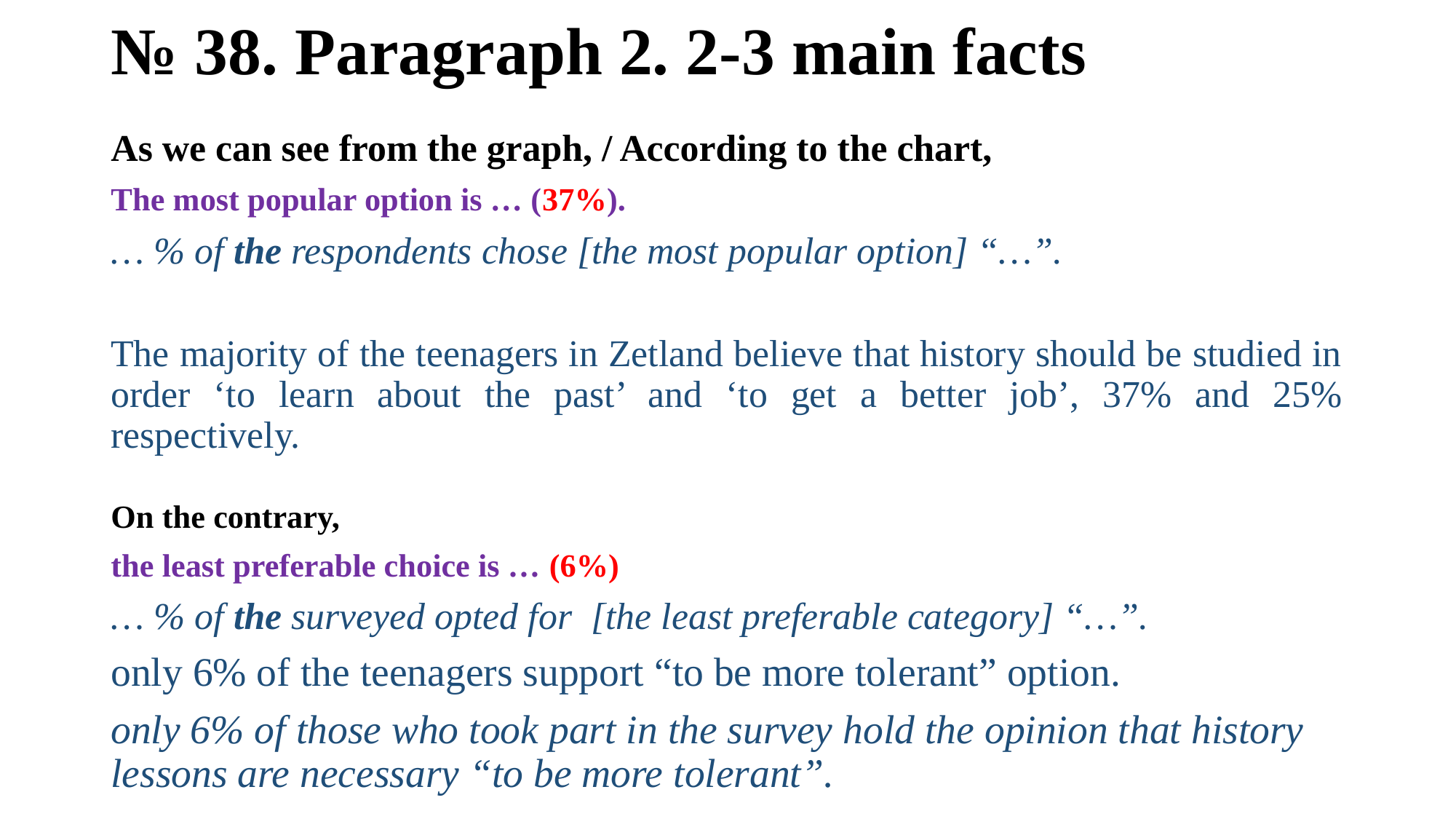

# № 38. Paragraph 2. 2-3 main facts
As we can see from the graph, / According to the chart,
The most popular option is … (37%).
… % of the respondents chose [the most popular option] “…”.

The majority of the teenagers in Zetland believe that history should be studied in order ‘to learn about the past’ and ‘to get a better job’, 37% and 25% respectively.

On the contrary,
the least preferable choice is … (6%)
… % of the surveyed opted for  [the least preferable category] “…”.
only 6% of the teenagers support “to be more tolerant” option.
only 6% of those who took part in the survey hold the opinion that history lessons are necessary “to be more tolerant”.